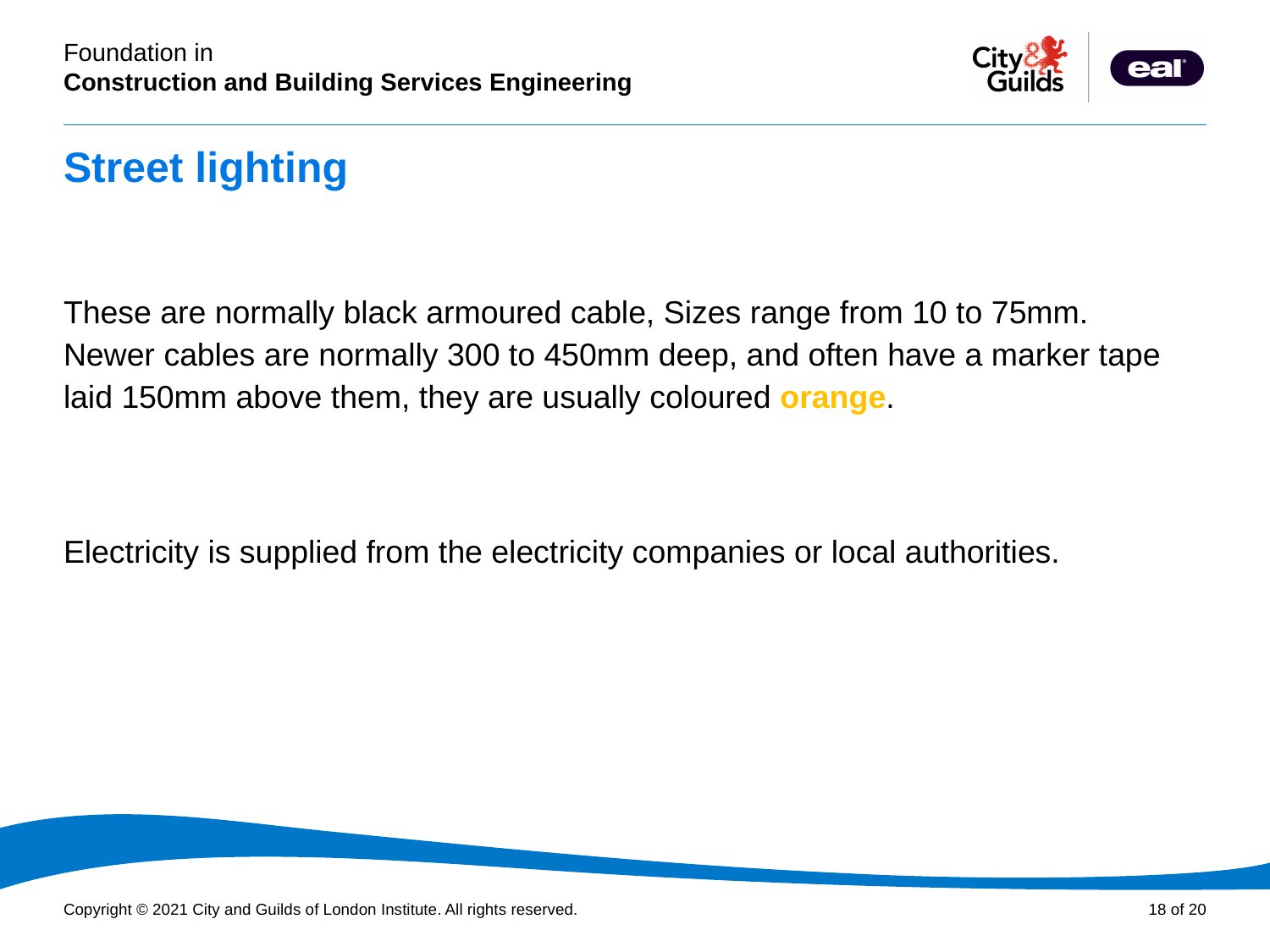

# Street lighting

These are normally black armoured cable, Sizes range from 10 to 75mm.
Newer cables are normally 300 to 450mm deep, and often have a marker tape laid 150mm above them, they are usually coloured orange.

Electricity is supplied from the electricity companies or local authorities.